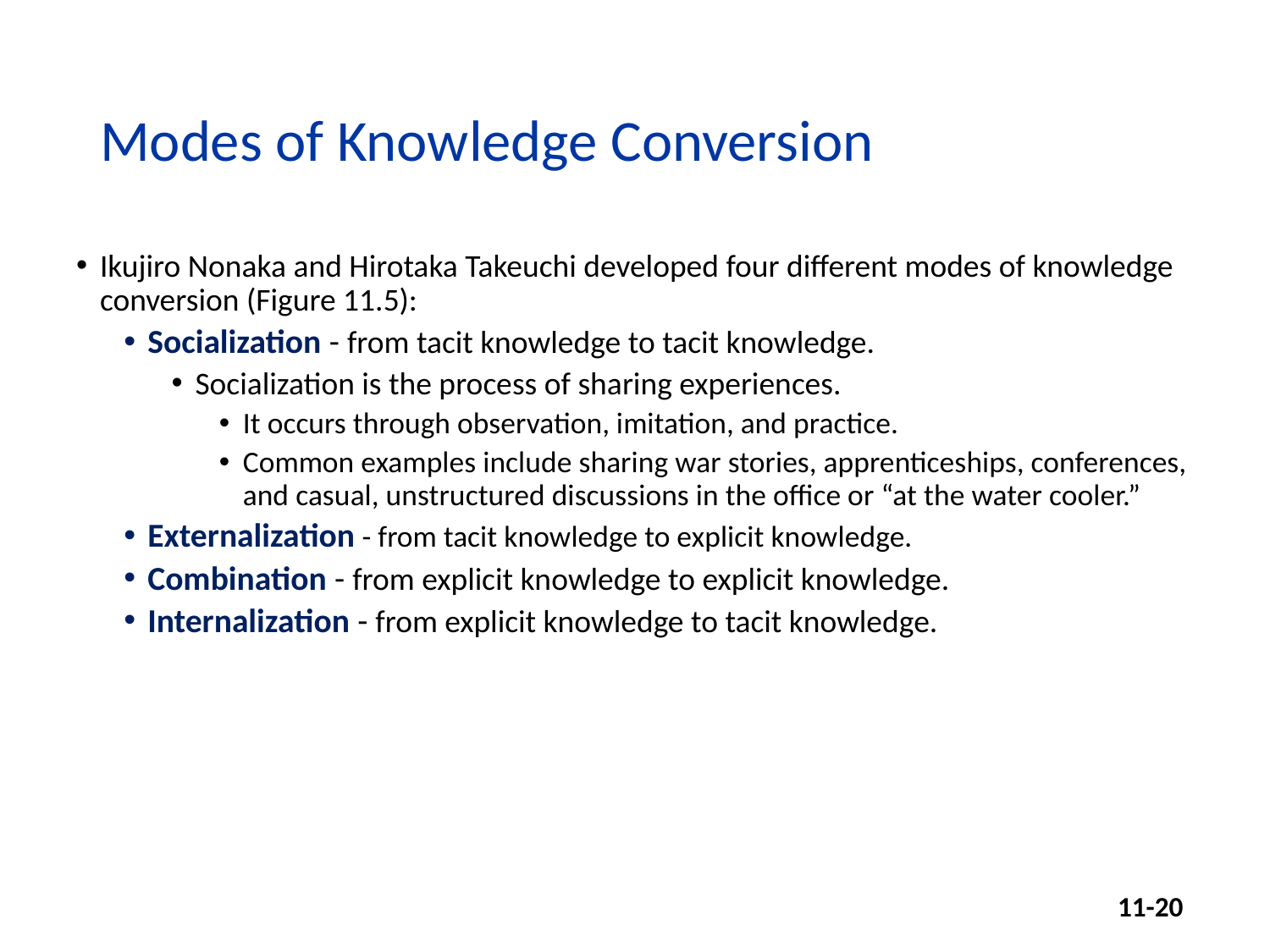

# Modes of Knowledge Conversion
Ikujiro Nonaka and Hirotaka Takeuchi developed four different modes of knowledge conversion (Figure 11.5):
Socialization - from tacit knowledge to tacit knowledge.
Socialization is the process of sharing experiences.
It occurs through observation, imitation, and practice.
Common examples include sharing war stories, apprenticeships, conferences, and casual, unstructured discussions in the office or “at the water cooler.”
Externalization - from tacit knowledge to explicit knowledge.
Combination - from explicit knowledge to explicit knowledge.
Internalization - from explicit knowledge to tacit knowledge.